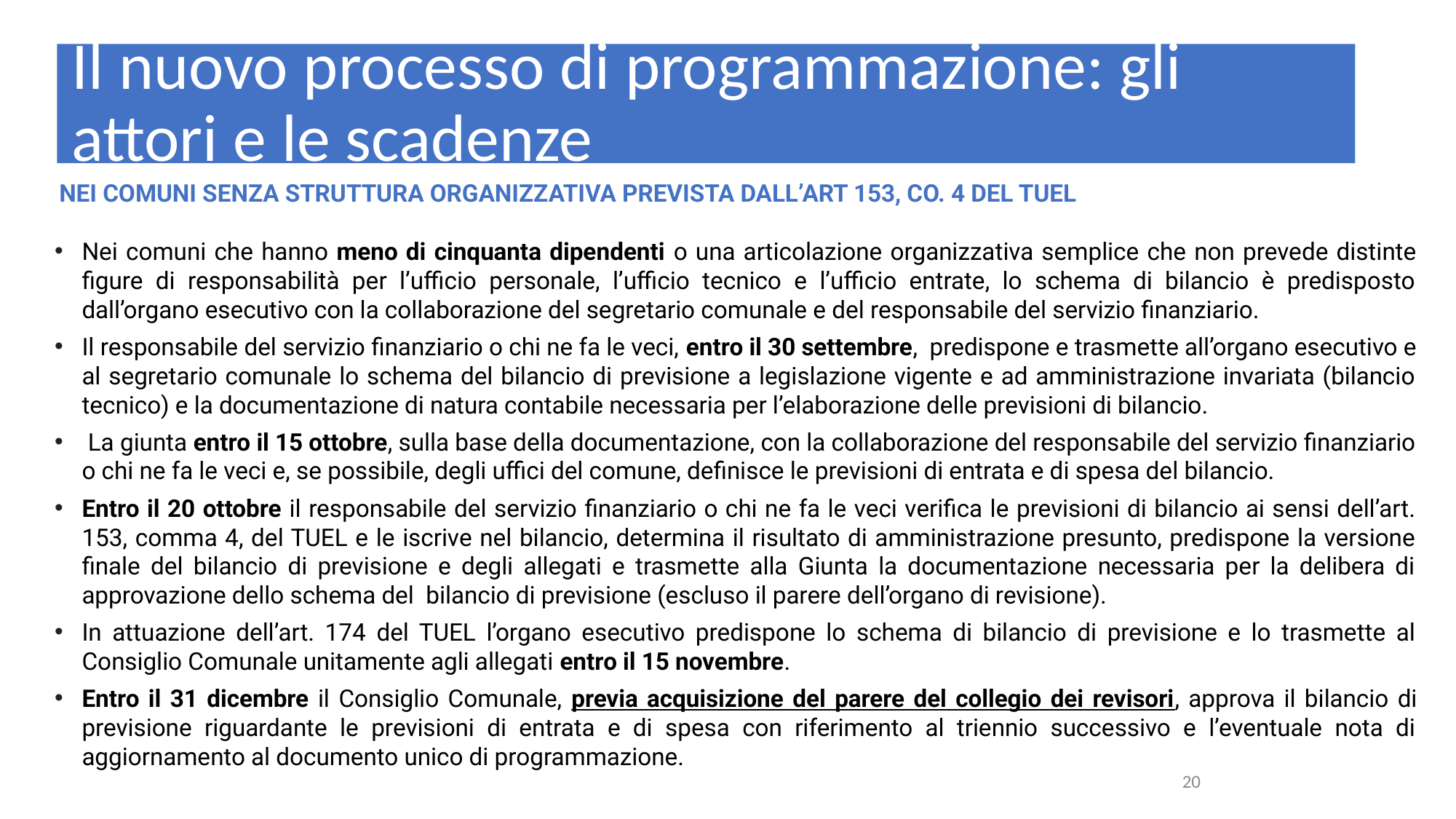

Il nuovo processo di programmazione: gli attori e le scadenze
NEI COMUNI SENZA STRUTTURA ORGANIZZATIVA PREVISTA DALL’ART 153, CO. 4 DEL TUEL

Nei comuni che hanno meno di cinquanta dipendenti o una articolazione organizzativa semplice che non prevede distinte figure di responsabilità per l’ufficio personale, l’ufficio tecnico e l’ufficio entrate, lo schema di bilancio è predisposto dall’organo esecutivo con la collaborazione del segretario comunale e del responsabile del servizio finanziario.
Il responsabile del servizio finanziario o chi ne fa le veci, entro il 30 settembre,  predispone e trasmette all’organo esecutivo e al segretario comunale lo schema del bilancio di previsione a legislazione vigente e ad amministrazione invariata (bilancio tecnico) e la documentazione di natura contabile necessaria per l’elaborazione delle previsioni di bilancio.
 La giunta entro il 15 ottobre, sulla base della documentazione, con la collaborazione del responsabile del servizio finanziario o chi ne fa le veci e, se possibile, degli uffici del comune, definisce le previsioni di entrata e di spesa del bilancio.
Entro il 20 ottobre il responsabile del servizio finanziario o chi ne fa le veci verifica le previsioni di bilancio ai sensi dell’art. 153, comma 4, del TUEL e le iscrive nel bilancio, determina il risultato di amministrazione presunto, predispone la versione finale del bilancio di previsione e degli allegati e trasmette alla Giunta la documentazione necessaria per la delibera di approvazione dello schema del  bilancio di previsione (escluso il parere dell’organo di revisione).
In attuazione dell’art. 174 del TUEL l’organo esecutivo predispone lo schema di bilancio di previsione e lo trasmette al Consiglio Comunale unitamente agli allegati entro il 15 novembre.
Entro il 31 dicembre il Consiglio Comunale, previa acquisizione del parere del collegio dei revisori, approva il bilancio di previsione riguardante le previsioni di entrata e di spesa con riferimento al triennio successivo e l’eventuale nota di aggiornamento al documento unico di programmazione.
20